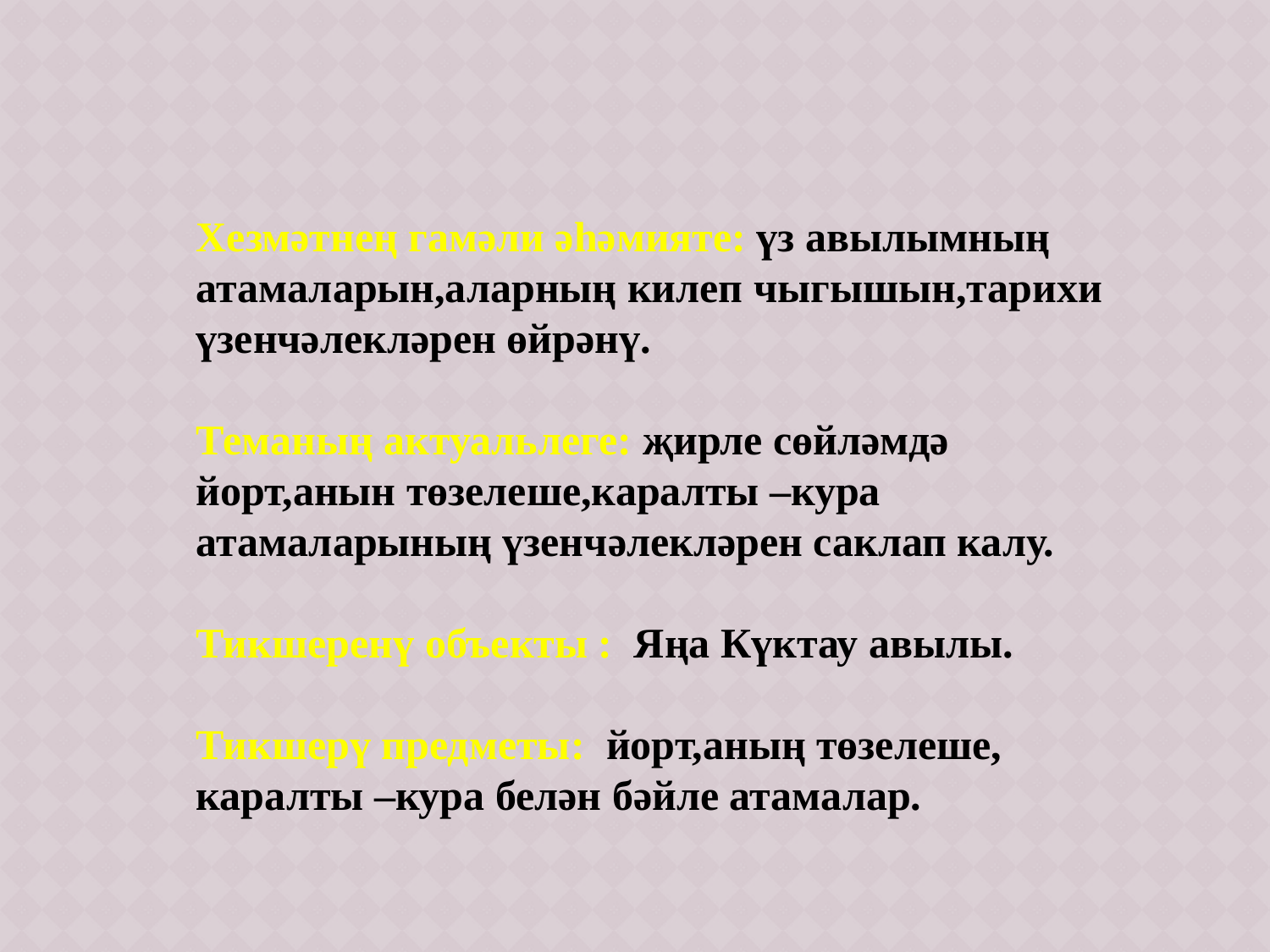

Хезмәтнең гамәли әһәмияте: үз авылымның атамаларын,аларның килеп чыгышын,тарихи үзенчәлекләрен өйрәнү.

Теманың актуальлеге: җирле сөйләмдә йорт,анын төзелеше,каралты –кура атамаларының үзенчәлекләрен саклап калу.

Тикшеренү объекты :  Яңа Күктау авылы.

Тикшерү предметы:  йорт,аның төзелеше, каралты –кура белән бәйле атамалар.